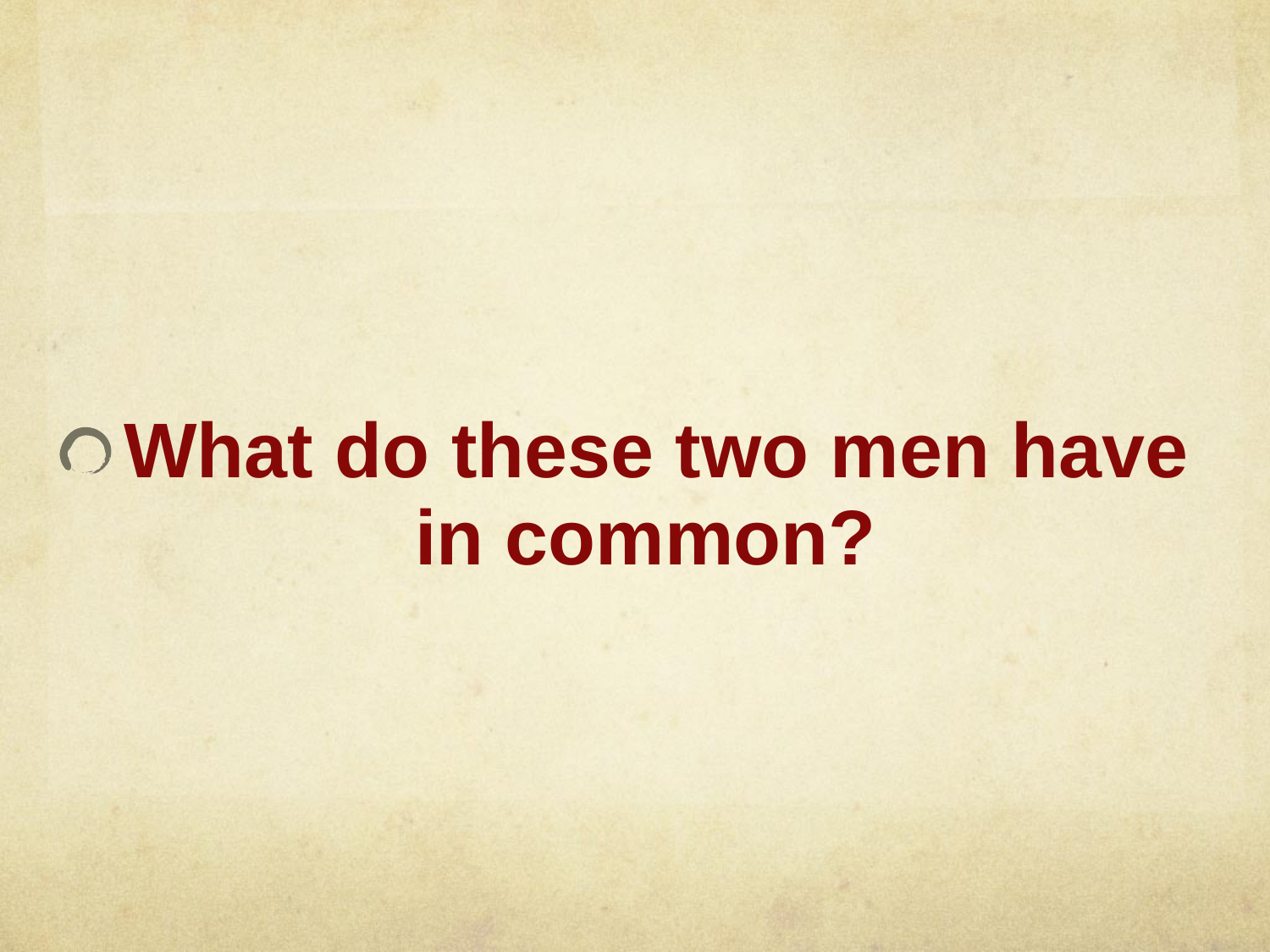

What do these two men have in common?